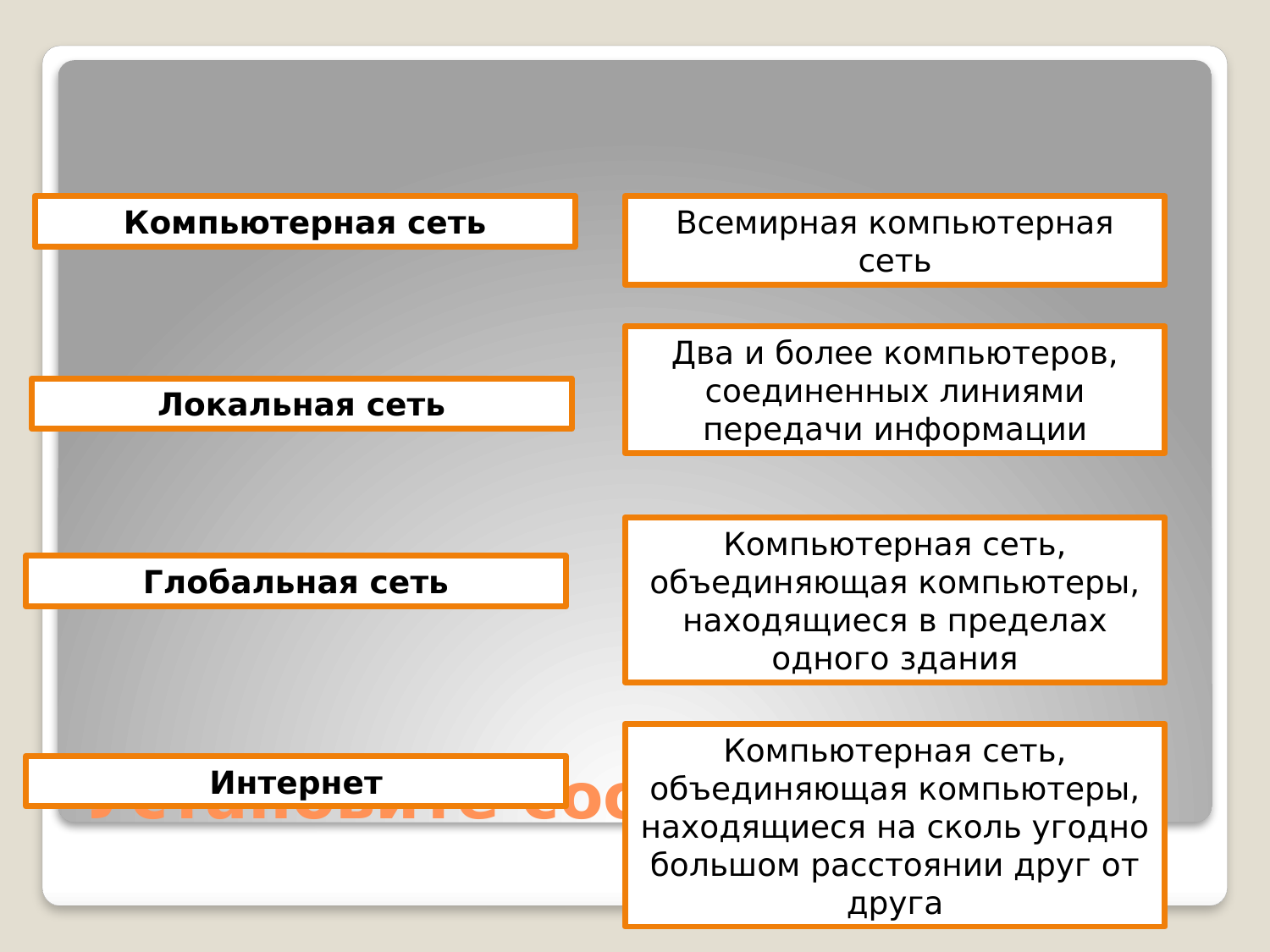

Компьютерная сеть
Всемирная компьютерная сеть
Два и более компьютеров, соединенных линиями передачи информации
Локальная сеть
Компьютерная сеть, объединяющая компьютеры, находящиеся в пределах одного здания
Глобальная сеть
# Установите соответствие
Компьютерная сеть, объединяющая компьютеры, находящиеся на сколь угодно большом расстоянии друг от друга
Интернет